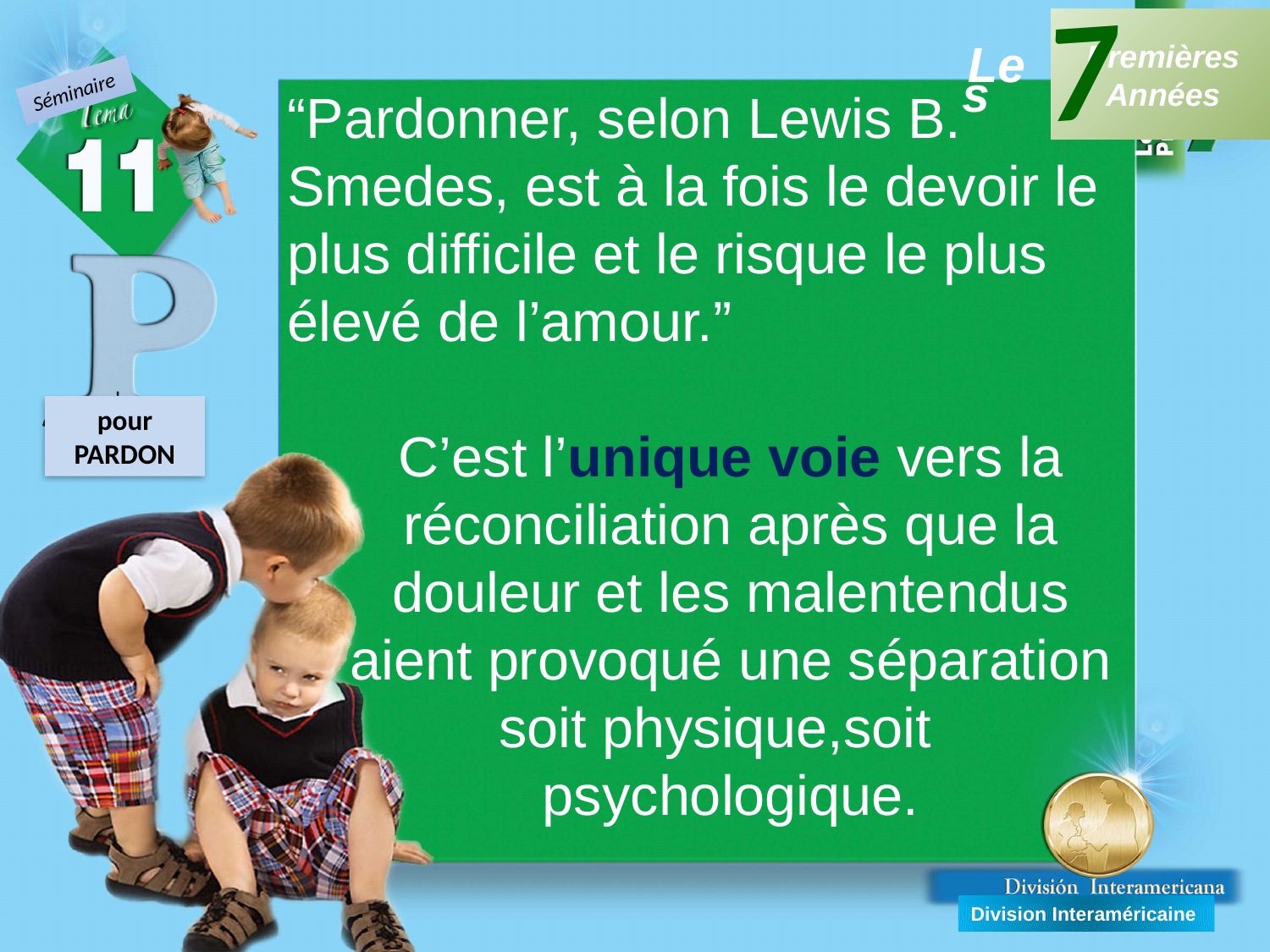

7
Premières
Années
Les
Séminaire
“Pardonner, selon Lewis B. Smedes, est à la fois le devoir le plus difficile et le risque le plus élevé de l’amour.”

C’est l’unique voie vers la réconciliation après que la douleur et les malentendus aient provoqué une séparation soit physique,soit   psychologique.
pour PARDON
Division Interaméricaine